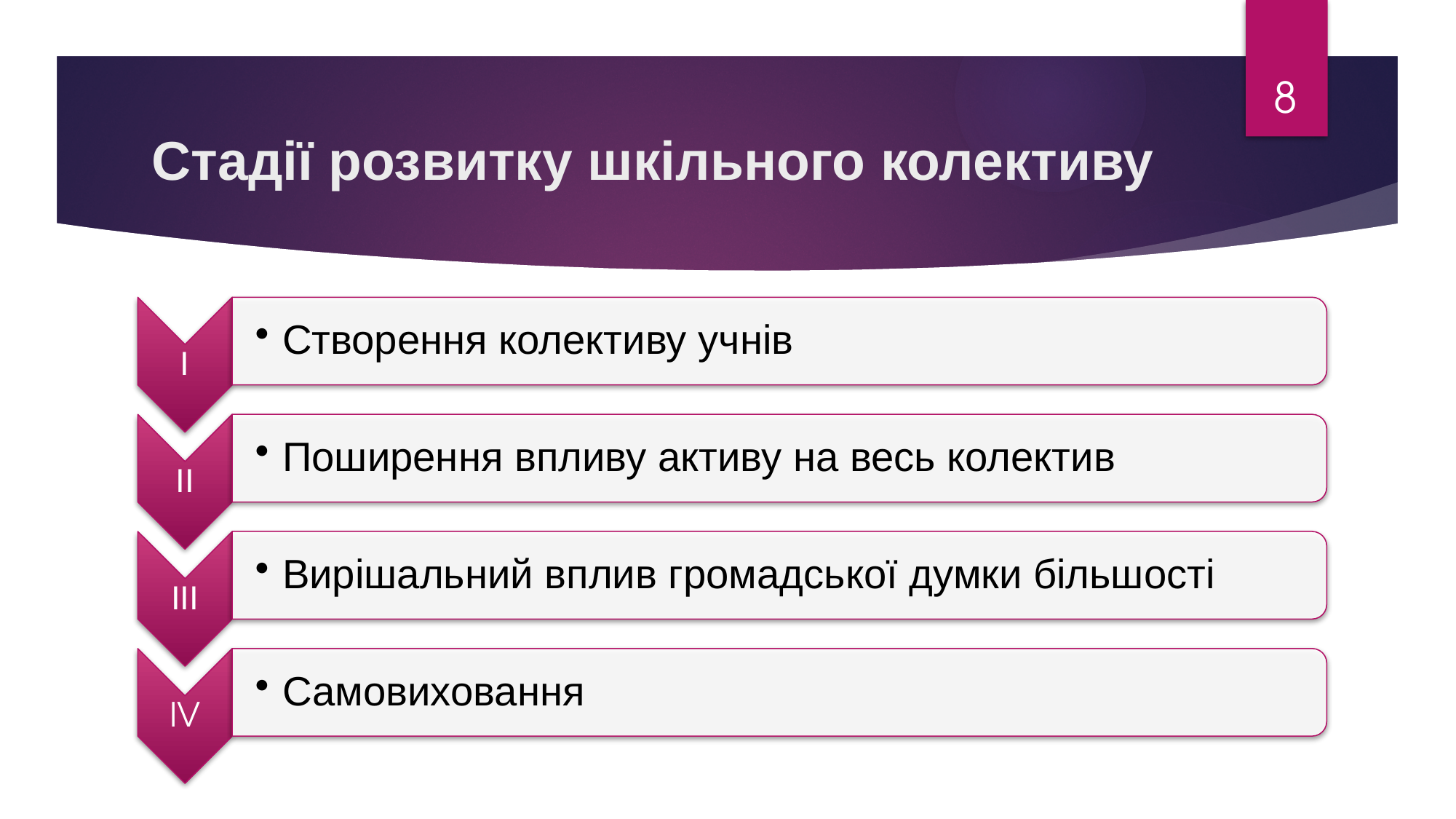

8
# Стадії розвитку шкільного колективу
І
Створення колективу учнів
ІІ
Поширення впливу активу на весь колектив
ІІІ
Вирішальний вплив громадської думки більшості
IV
Самовиховання